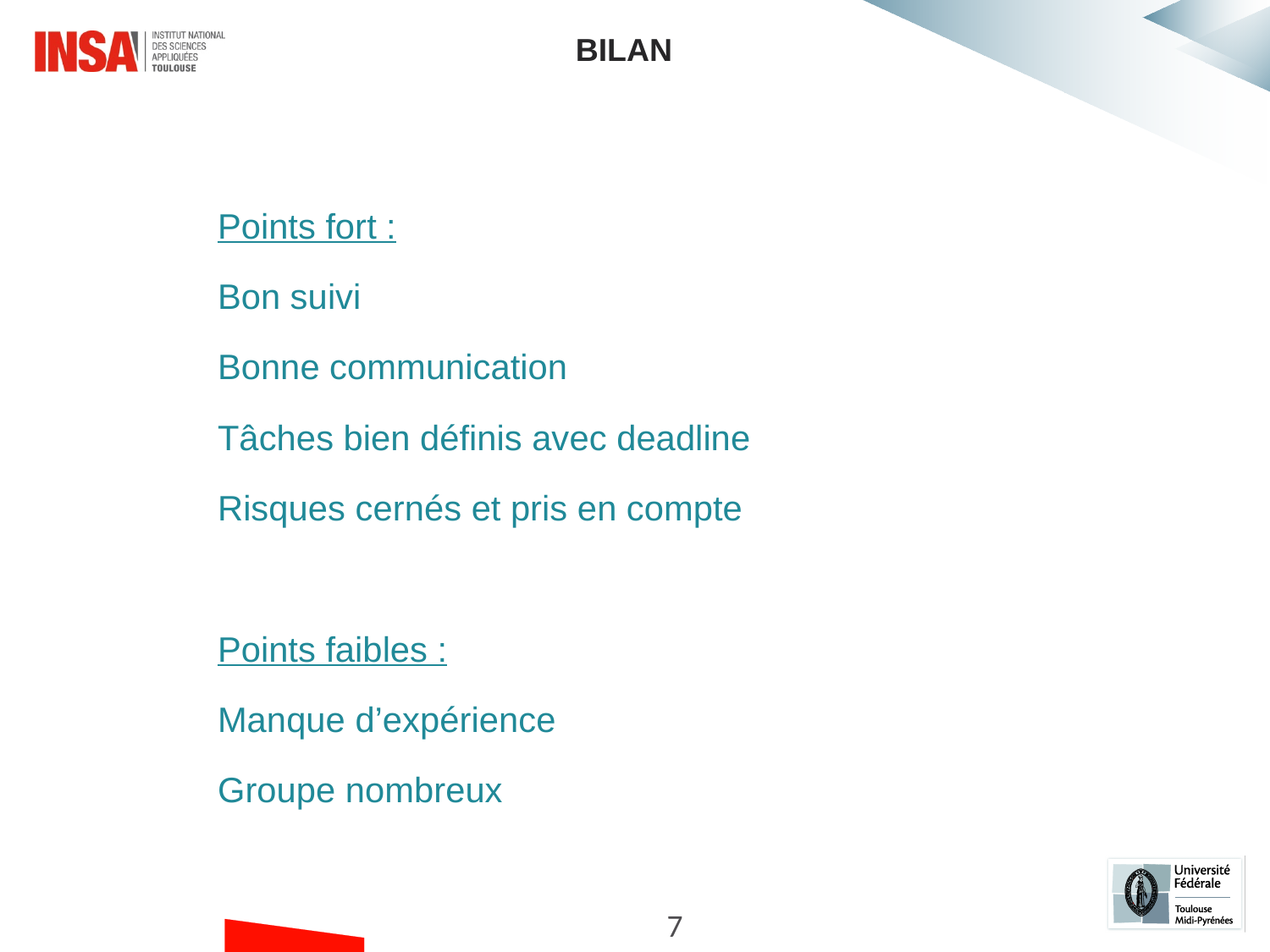

BILAN
Points fort :
Bon suivi
Bonne communication
Tâches bien définis avec deadline
Risques cernés et pris en compte

Points faibles :
Manque d’expérience
Groupe nombreux

7